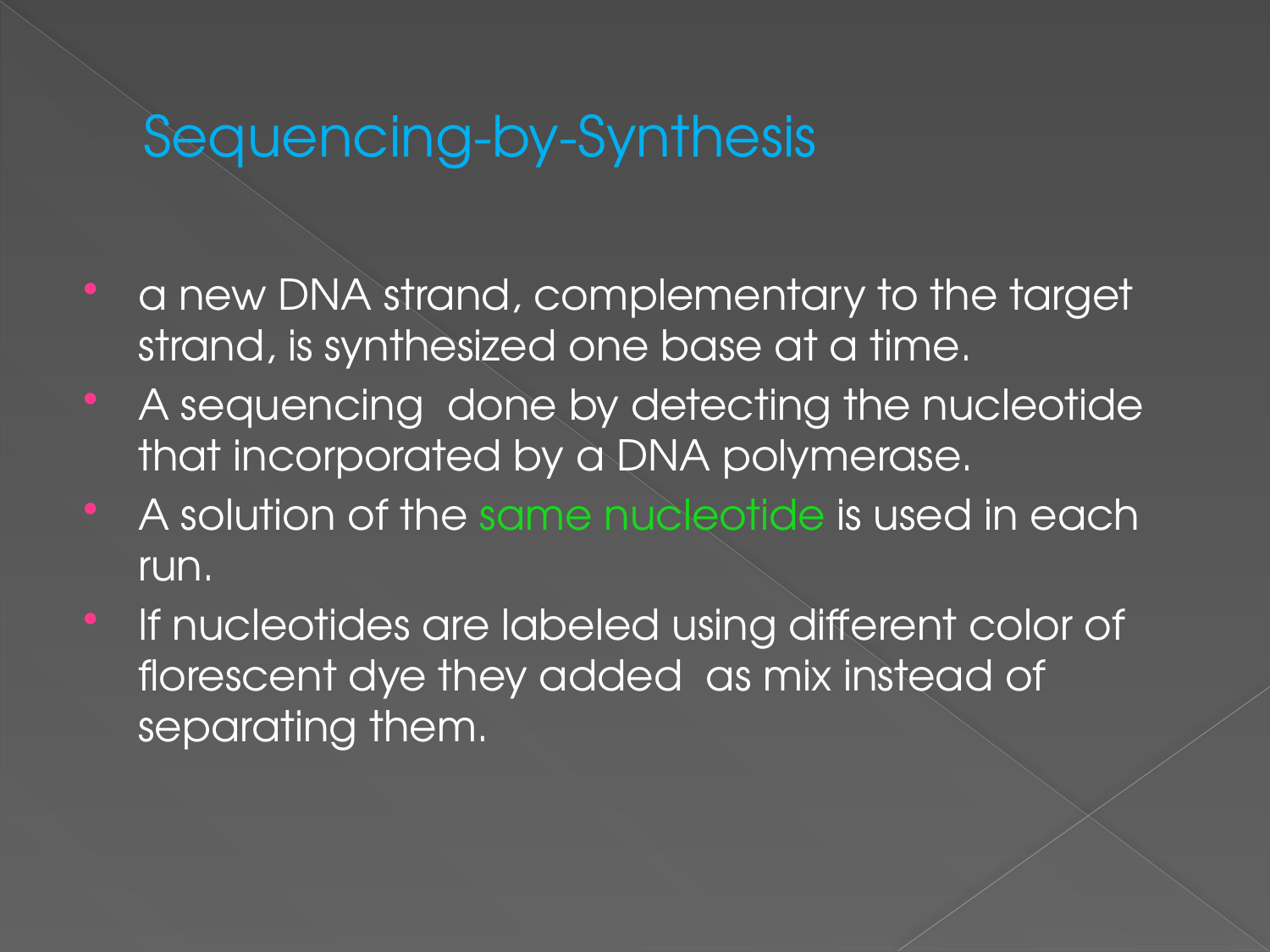

# Sequencing-by-Synthesis
a new DNA strand, complementary to the target strand, is synthesized one base at a time.
A sequencing  done by detecting the nucleotide that incorporated by a DNA polymerase.
A solution of the same nucleotide is used in each run.
If nucleotides are labeled using different color of florescent dye they added  as mix instead of separating them.